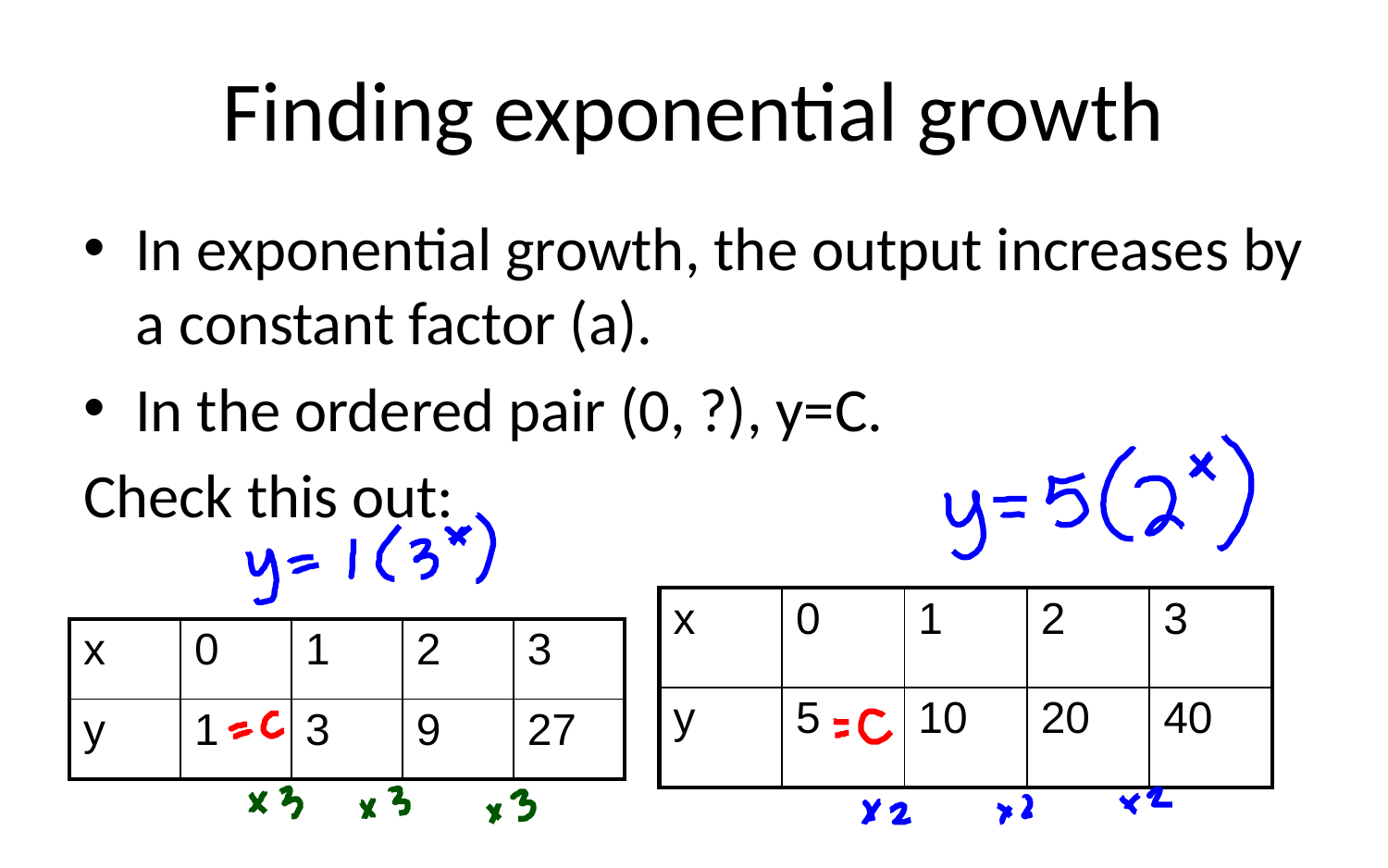

# Finding exponential growth
In exponential growth, the output increases by a constant factor (a).
In the ordered pair (0, ?), y=C.
Check this out:

| x | 0 | 1 | 2 | 3 |
| --- | --- | --- | --- | --- |
| y | 5 | 10 | 20 | 40 |
| x | 0 | 1 | 2 | 3 |
| --- | --- | --- | --- | --- |
| y | 1 | 3 | 9 | 27 |